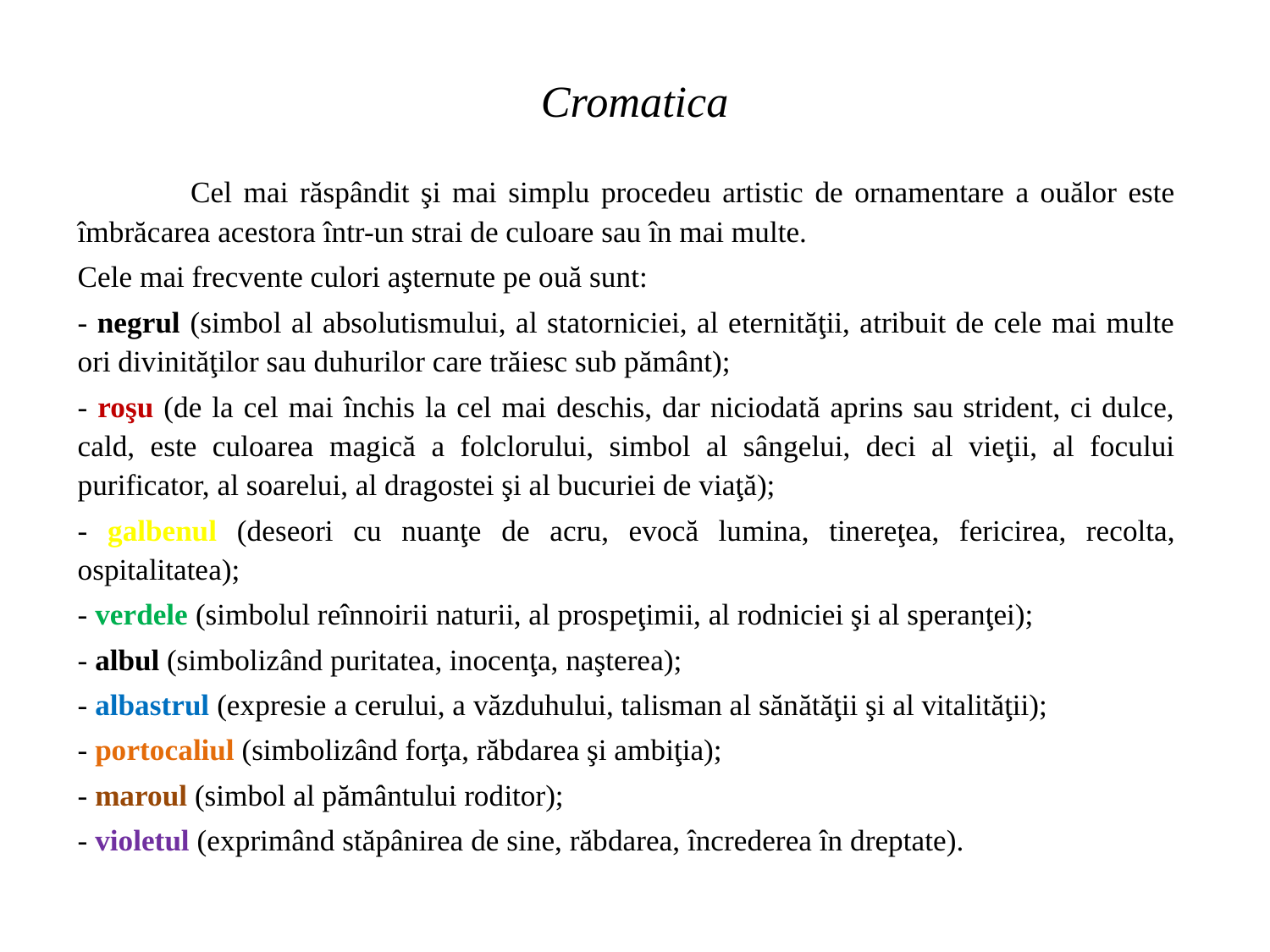

# Cromatica
	Cel mai răspândit şi mai simplu procedeu artistic de ornamentare a ouălor este îmbrăcarea acestora într-un strai de culoare sau în mai multe.
Cele mai frecvente culori aşternute pe ouă sunt:
- negrul (simbol al absolutismului, al statorniciei, al eternităţii, atribuit de cele mai multe ori divinităţilor sau duhurilor care trăiesc sub pământ);
- roşu (de la cel mai închis la cel mai deschis, dar niciodată aprins sau strident, ci dulce, cald, este culoarea magică a folclorului, simbol al sângelui, deci al vieţii, al focului purificator, al soarelui, al dragostei şi al bucuriei de viaţă);
- galbenul (deseori cu nuanţe de acru, evocă lumina, tinereţea, fericirea, recolta, ospitalitatea);
- verdele (simbolul reînnoirii naturii, al prospeţimii, al rodniciei şi al speranţei);
- albul (simbolizând puritatea, inocenţa, naşterea);
- albastrul (expresie a cerului, a văzduhului, talisman al sănătăţii şi al vitalităţii);
- portocaliul (simbolizând forţa, răbdarea şi ambiţia);
- maroul (simbol al pământului roditor);
- violetul (exprimând stăpânirea de sine, răbdarea, încrederea în dreptate).